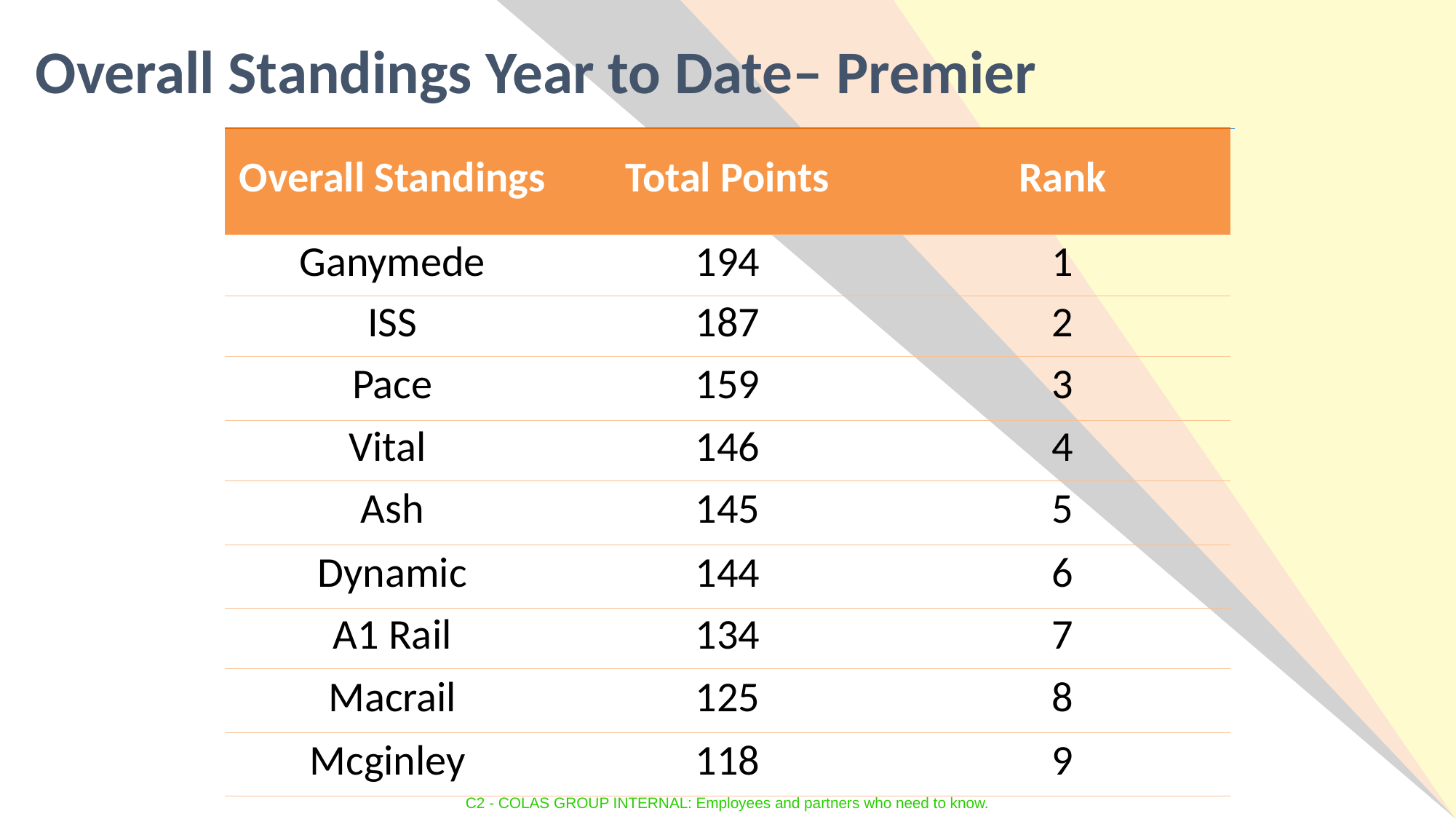

Overall Standings Year to Date– Premier
| Overall Standings | Total Points | Rank |
| --- | --- | --- |
| Ganymede | 194 | 1 |
| ISS | 187 | 2 |
| Pace | 159 | 3 |
| Vital | 146 | 4 |
| Ash | 145 | 5 |
| Dynamic | 144 | 6 |
| A1 Rail | 134 | 7 |
| Macrail | 125 | 8 |
| Mcginley | 118 | 9 |